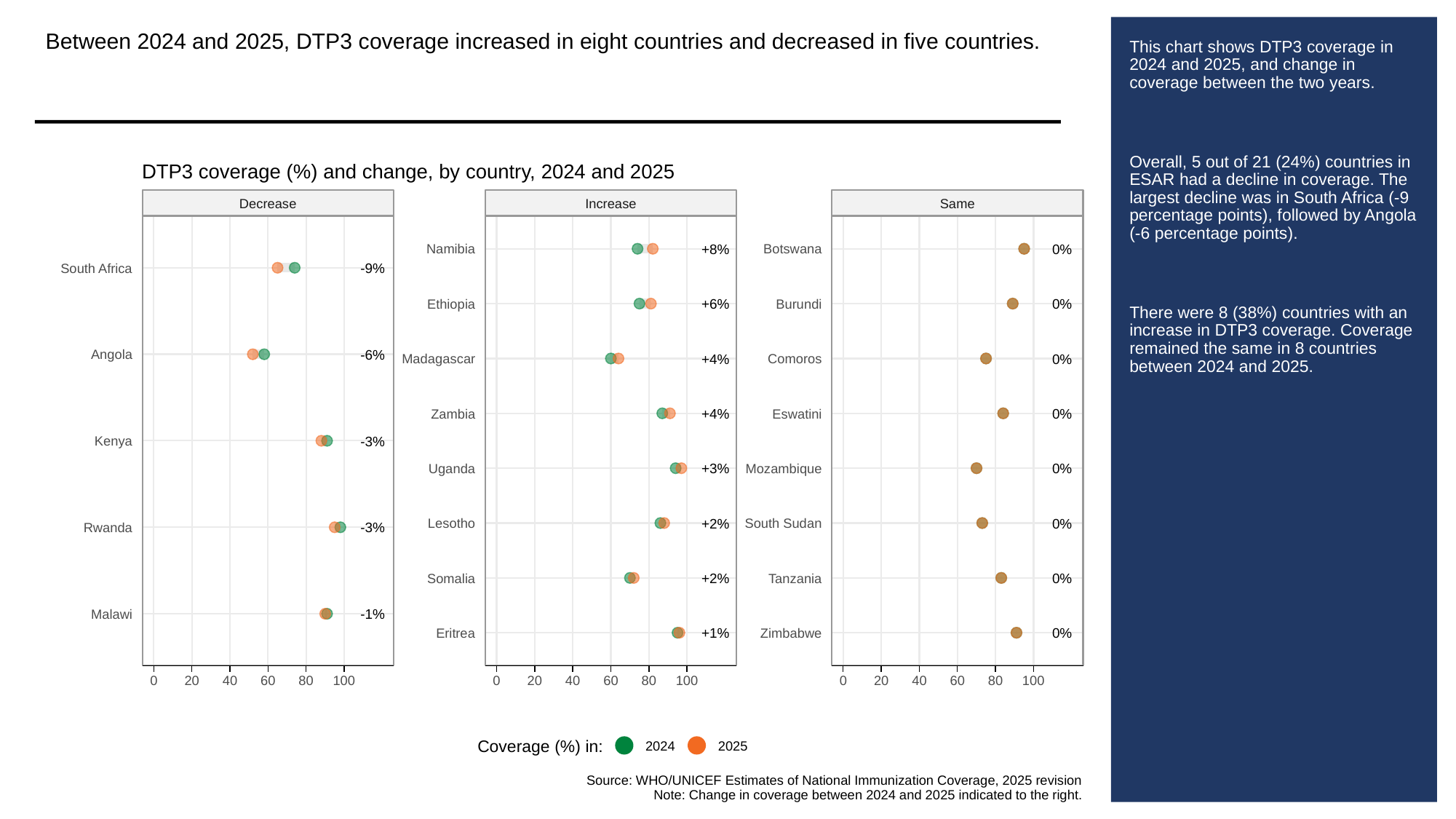

Between 2024 and 2025, DTP3 coverage increased in eight countries and decreased in five countries.
# This chart shows DTP3 coverage in 2024 and 2025, and change in coverage between the two years.

Overall, 5 out of 21 (24%) countries in ESAR had a decline in coverage. The largest decline was in South Africa (-9 percentage points), followed by Angola (-6 percentage points).

There were 8 (38%) countries with an increase in DTP3 coverage. Coverage remained the same in 8 countries between 2024 and 2025.

DTP3 coverage (%) and change, by country, 2024 and 2025

Decrease
Increase
Same

+8%
0%
Namibia
Botswana

-9%
South Africa

+6%
0%
Ethiopia
Burundi

-6%
Angola

+4%
0%
Madagascar
Comoros

+4%
0%
Zambia
Eswatini

-3%
Kenya

+3%
0%
Uganda
Mozambique

+2%
0%
Lesotho
South Sudan

-3%
Rwanda

+2%
0%
Somalia
Tanzania

-1%
Malawi

+1%
0%
Eritrea
Zimbabwe

0
20
40
60
80
100
0
20
40
60
80
100
0
20
40
60
80
100

Coverage (%) in:
2024
2025
Source: WHO/UNICEF Estimates of National Immunization Coverage, 2025 revision
Note: Change in coverage between 2024 and 2025 indicated to the right.